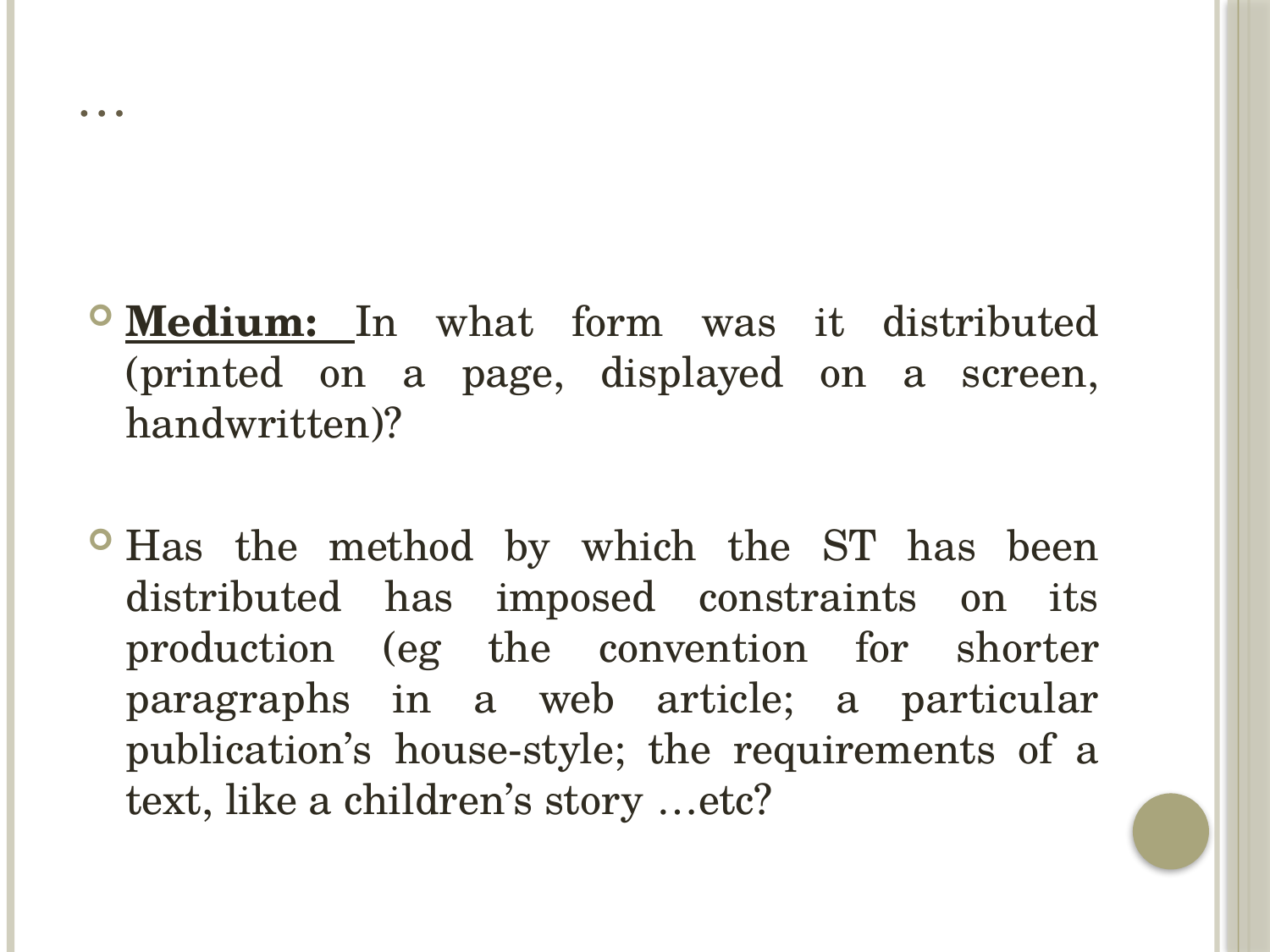

# …

Medium: In what form was it distributed (printed on a page, displayed on a screen, handwritten)?

Has the method by which the ST has been distributed has imposed constraints on its production (eg the convention for shorter paragraphs in a web article; a particular publication’s house-style; the requirements of a text, like a children’s story …etc?